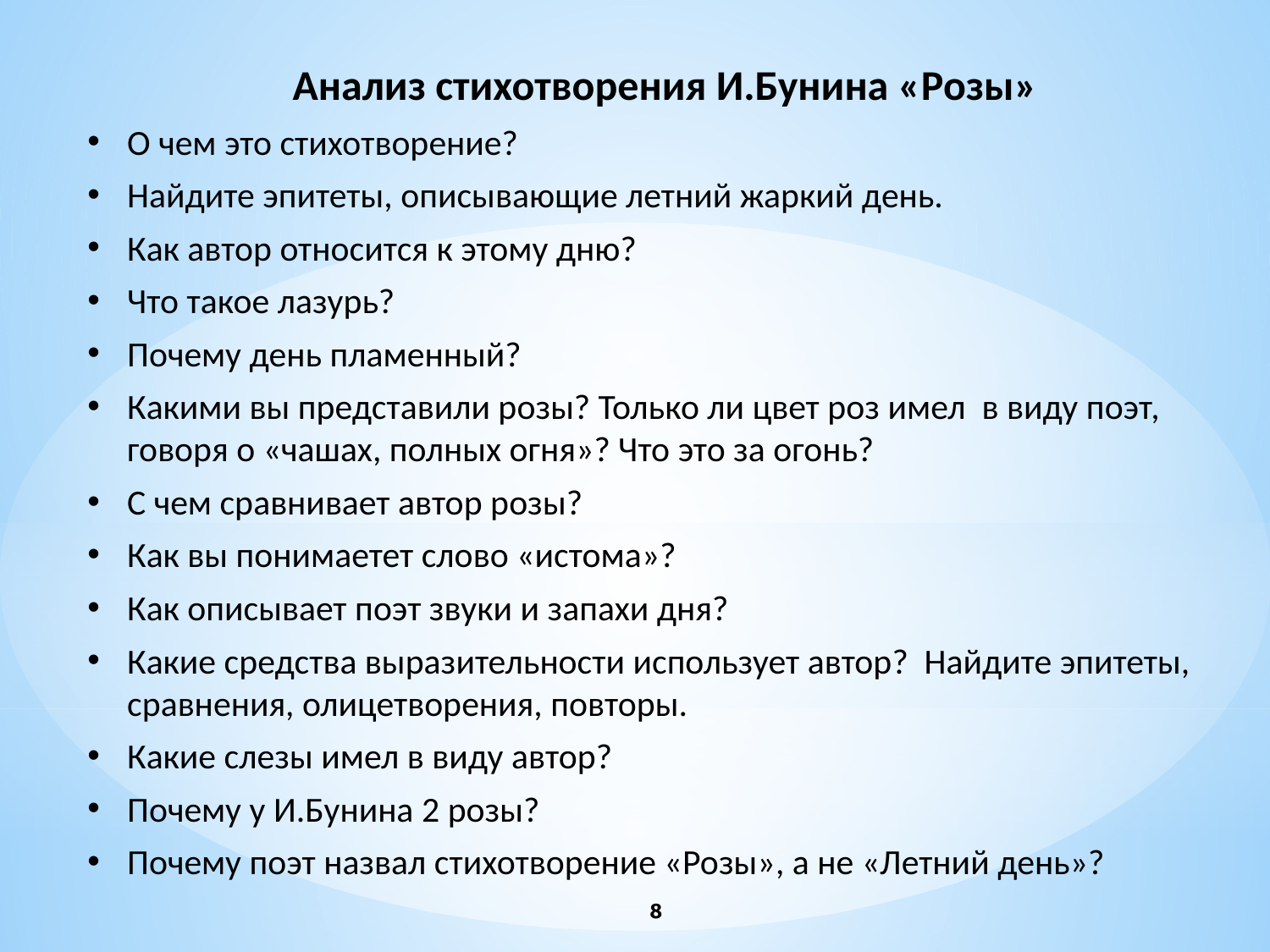

Анализ стихотворения И.Бунина «Розы»
О чем это стихотворение?
Найдите эпитеты, описывающие летний жаркий день.
Как автор относится к этому дню?
Что такое лазурь?
Почему день пламенный?
Какими вы представили розы? Только ли цвет роз имел  в виду поэт, говоря о «чашах, полных огня»? Что это за огонь?
С чем сравнивает автор розы?
Как вы понимаетет слово «истома»?
Как описывает поэт звуки и запахи дня?
Какие средства выразительности использует автор?  Найдите эпитеты, сравнения, олицетворения, повторы.
Какие слезы имел в виду автор?
Почему у И.Бунина 2 розы?
Почему поэт назвал стихотворение «Розы», а не «Летний день»?
8